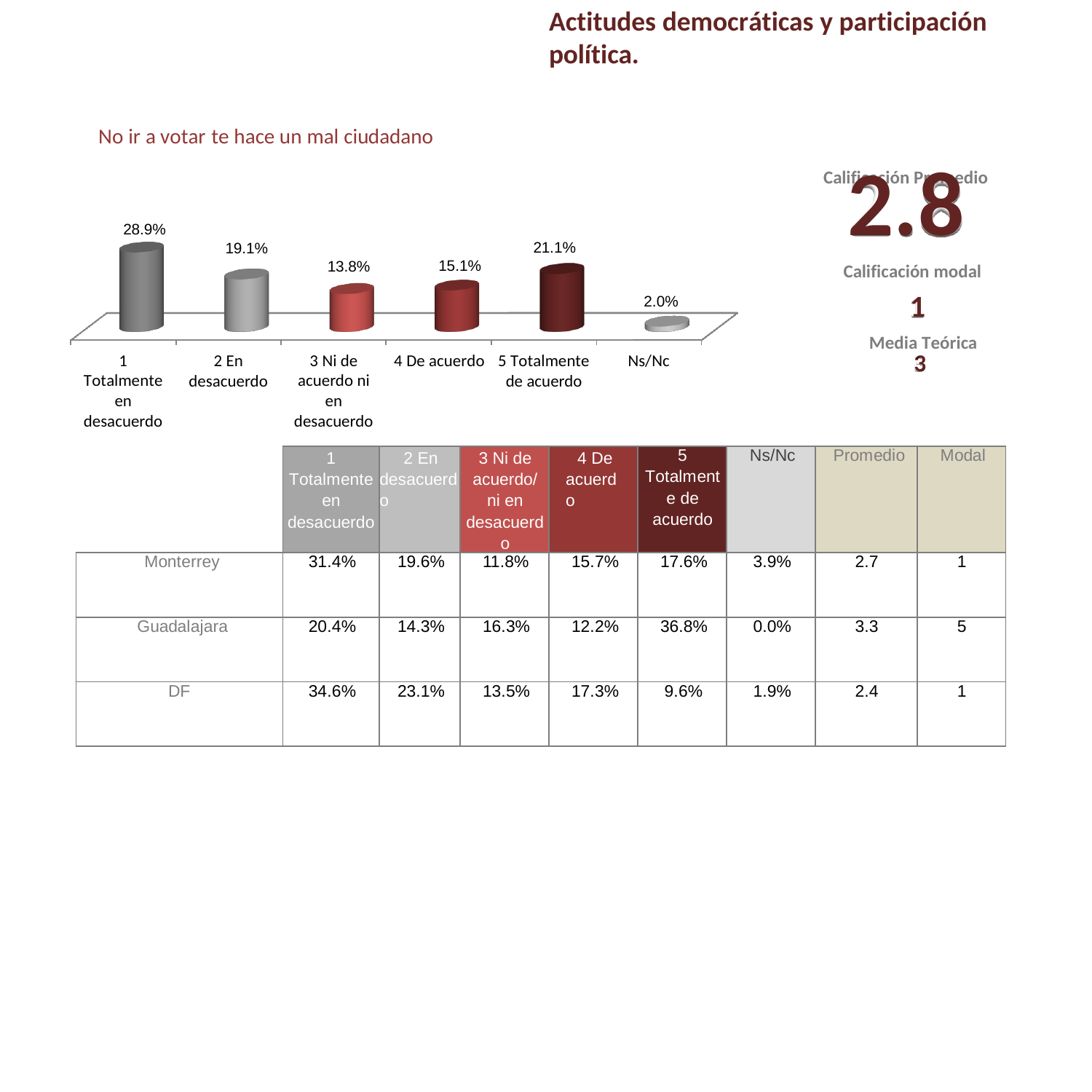

Actitudes democráticas y participación política.

No ir a votar te hace un mal ciudadano

Calificación Promedio

2.8
Calificación modal
1

Media Teórica
3

28.9%
21.1%
19.1%
15.1%
13.8%

2.0%

1 Totalmente en desacuerdo
3 Ni de acuerdo ni en desacuerdo
2 En
desacuerdo
4 De acuerdo
5 Totalmente
de acuerdo
Ns/Nc
|  | 1 Totalmente en desacuerdo | 2 En desacuerdo | 3 Ni de acuerdo/ ni en desacuerdo | 4 De acuerdo | 5 Totalmente de acuerdo | Ns/Nc | Promedio | Modal |
| --- | --- | --- | --- | --- | --- | --- | --- | --- |
| Monterrey | 31.4% | 19.6% | 11.8% | 15.7% | 17.6% | 3.9% | 2.7 | 1 |
| Guadalajara | 20.4% | 14.3% | 16.3% | 12.2% | 36.8% | 0.0% | 3.3 | 5 |
| DF | 34.6% | 23.1% | 13.5% | 17.3% | 9.6% | 1.9% | 2.4 | 1 |